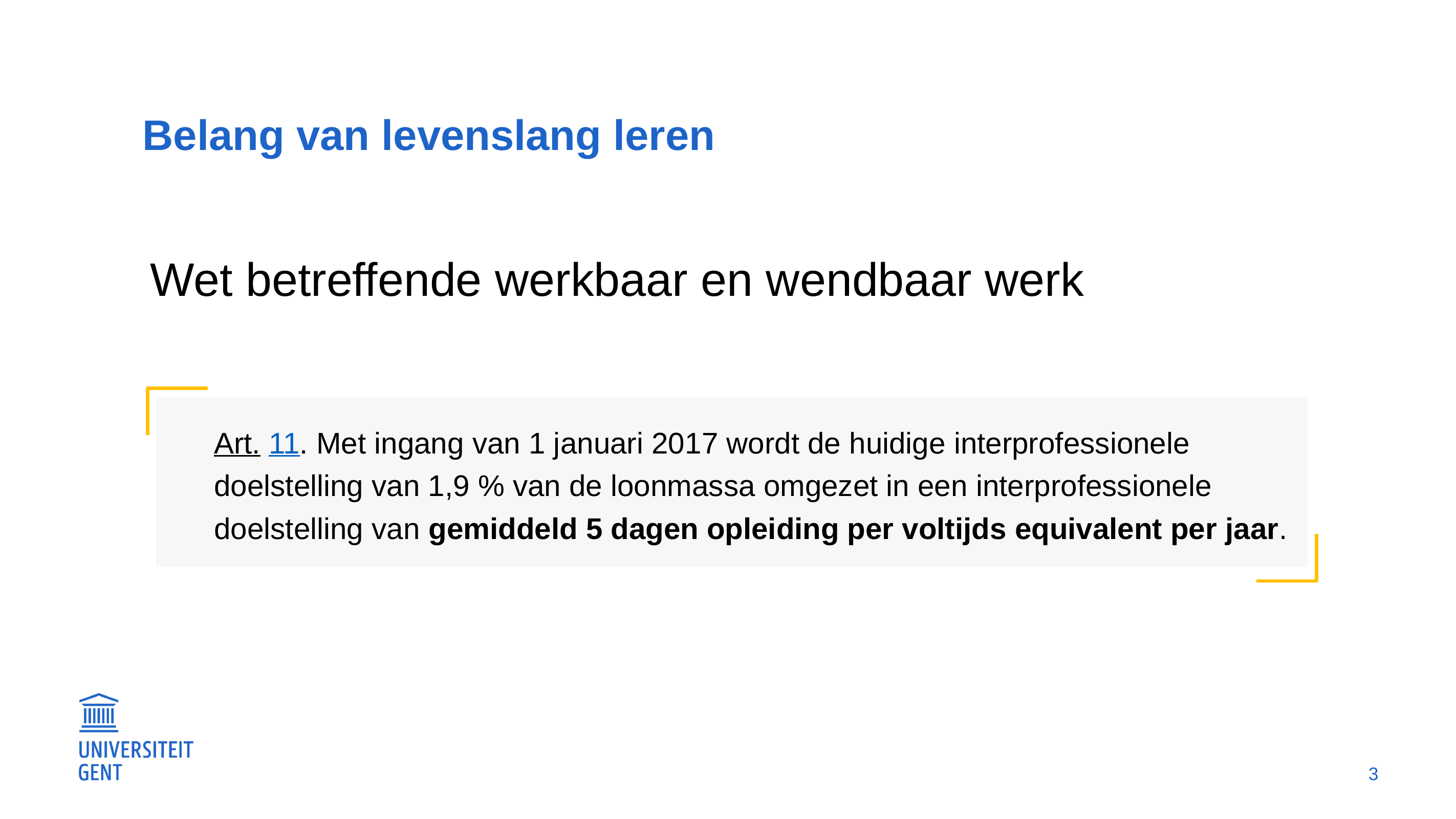

Belang van levenslang leren
Wet betreffende werkbaar en wendbaar werk

Art. 11. Met ingang van 1 januari 2017 wordt de huidige interprofessionele doelstelling van 1,9 % van de loonmassa omgezet in een interprofessionele doelstelling van gemiddeld 5 dagen opleiding per voltijds equivalent per jaar.
3